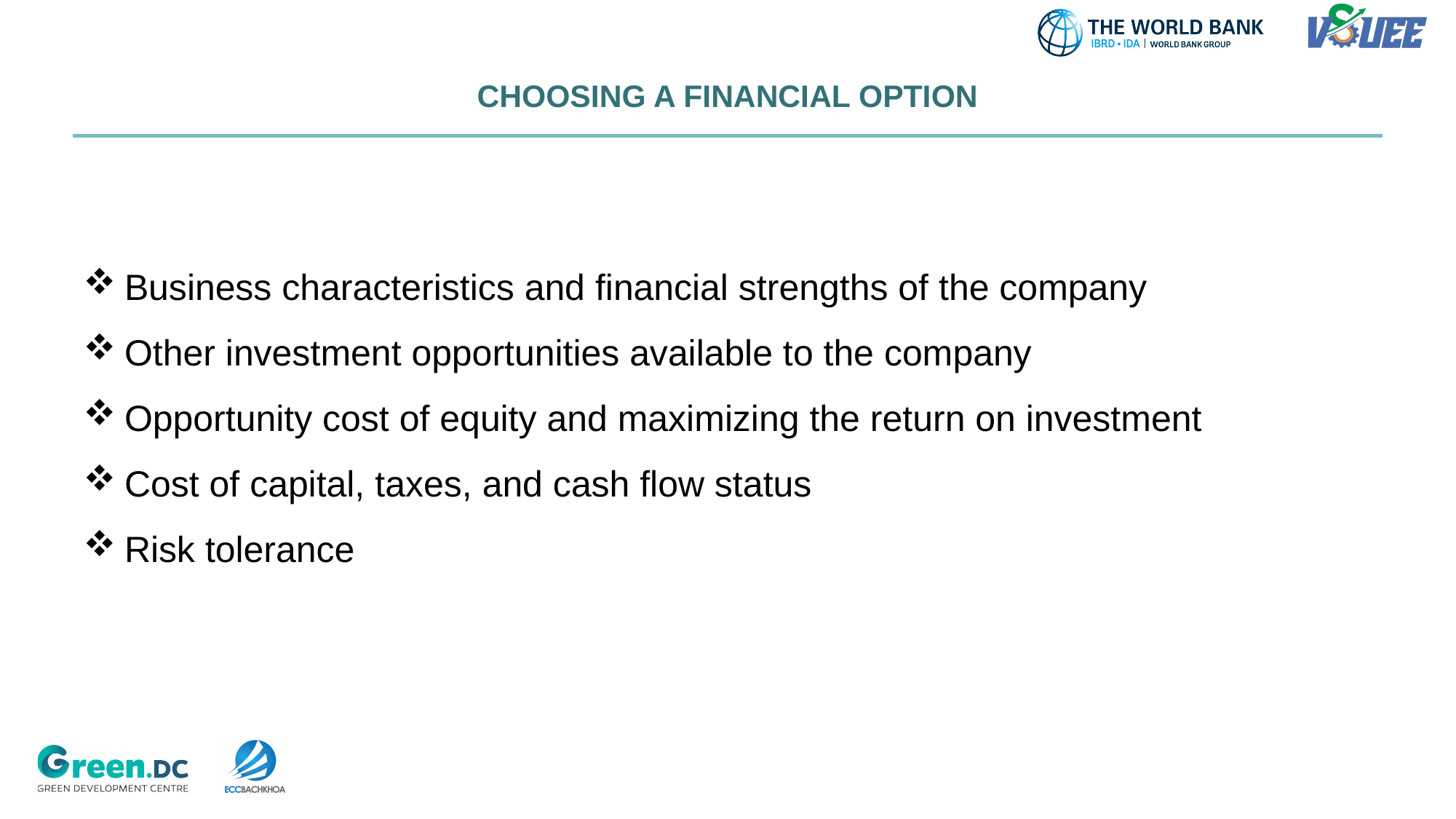

# CHOOSING A FINANCIAL OPTION
Business characteristics and financial strengths of the company
Other investment opportunities available to the company
Opportunity cost of equity and maximizing the return on investment
Cost of capital, taxes, and cash flow status
Risk tolerance